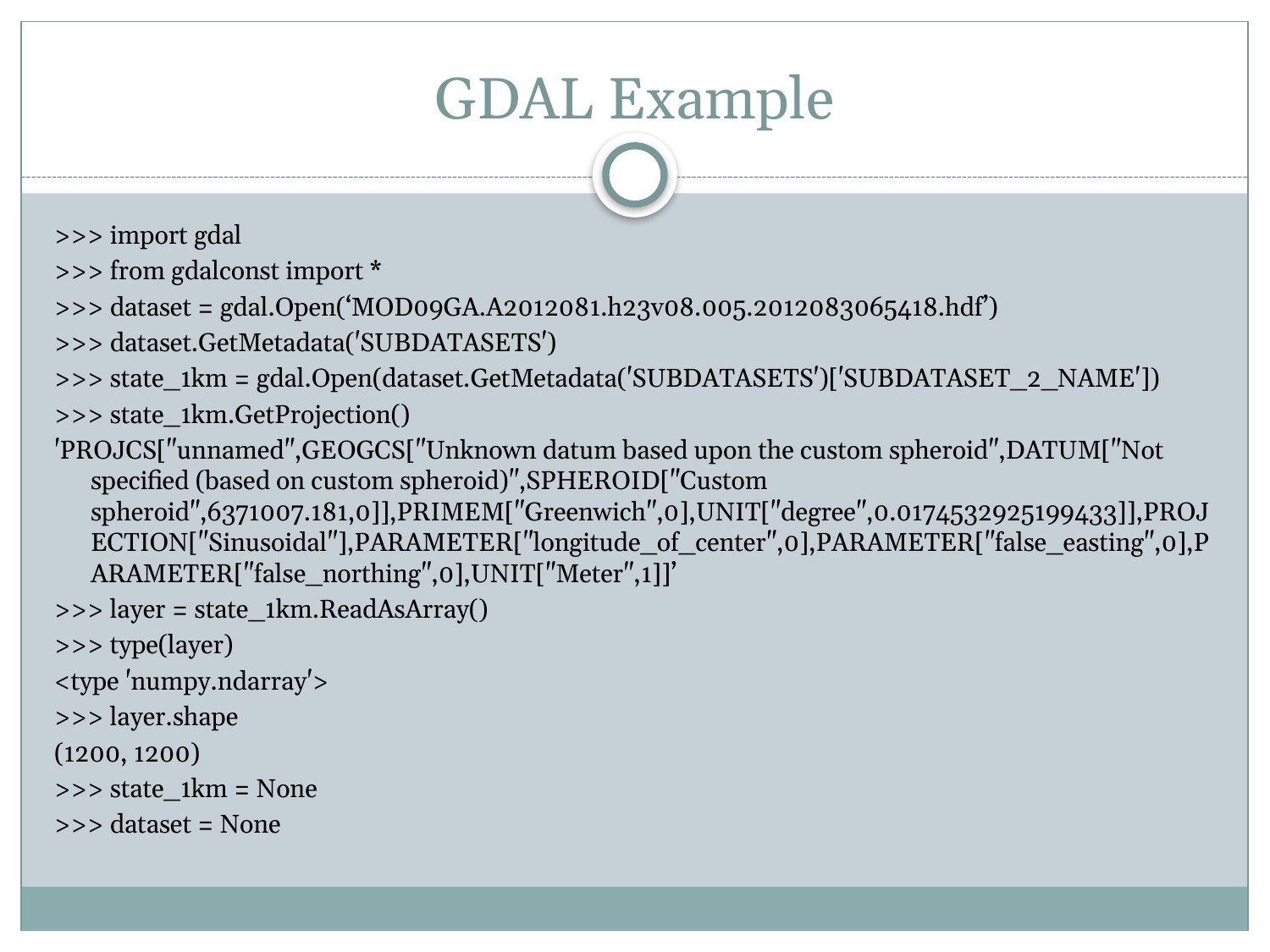

# GDAL Example
>>> import gdal
>>> from gdalconst import *
>>> dataset = gdal.Open(‘MOD09GA.A2012081.h23v08.005.2012083065418.hdf’)
>>> dataset.GetMetadata('SUBDATASETS')
>>> state_1km = gdal.Open(dataset.GetMetadata('SUBDATASETS')['SUBDATASET_2_NAME'])
>>> state_1km.GetProjection()
'PROJCS["unnamed",GEOGCS["Unknown datum based upon the custom spheroid",DATUM["Not specified (based on custom spheroid)",SPHEROID["Custom spheroid",6371007.181,0]],PRIMEM["Greenwich",0],UNIT["degree",0.0174532925199433]],PROJECTION["Sinusoidal"],PARAMETER["longitude_of_center",0],PARAMETER["false_easting",0],PARAMETER["false_northing",0],UNIT["Meter",1]]’
>>> layer = state_1km.ReadAsArray()
>>> type(layer)
<type 'numpy.ndarray'>
>>> layer.shape
(1200, 1200)
>>> state_1km = None
>>> dataset = None